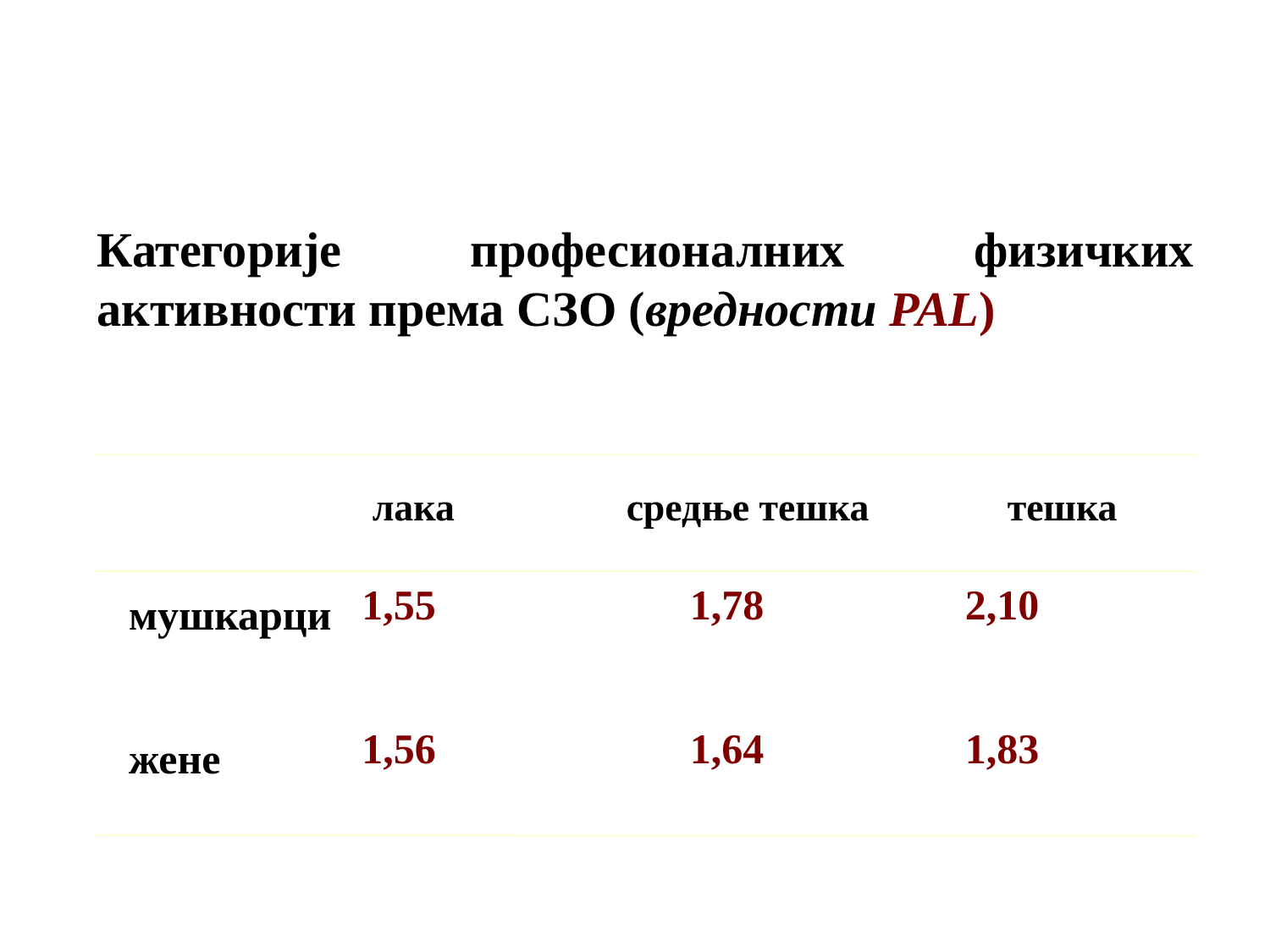

Категорије професионалних физичких активности према СЗО (вредности PAL)

лака		средње тешка		тешка

1,55

1,56
1,78

1,64
2,10

1,83
мушкарци

женe